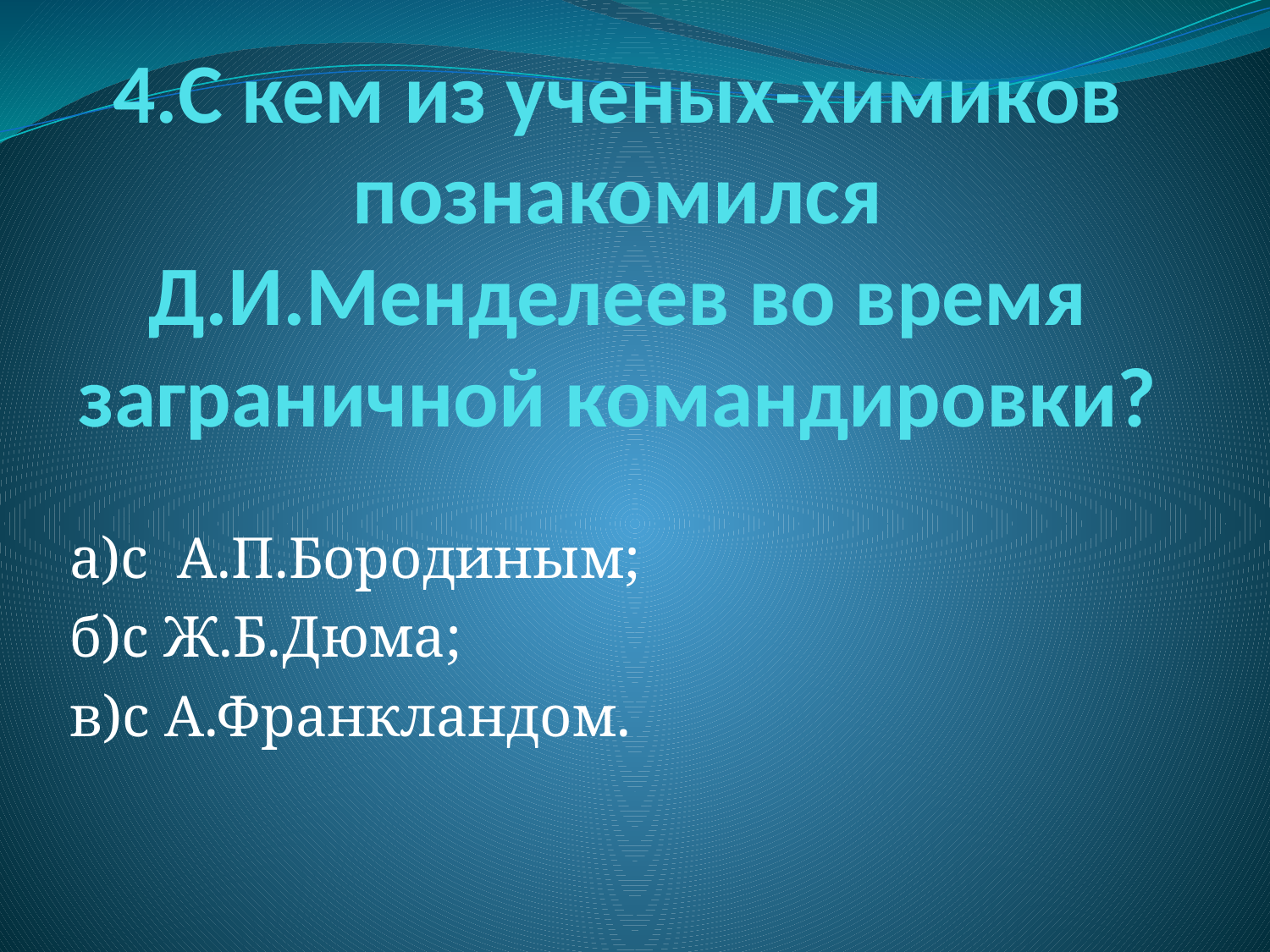

# 4.С кем из ученых-химиков познакомился Д.И.Менделеев во время заграничной командировки?
а)с  А.П.Бородиным;
б)с Ж.Б.Дюма;
в)с А.Франкландом.